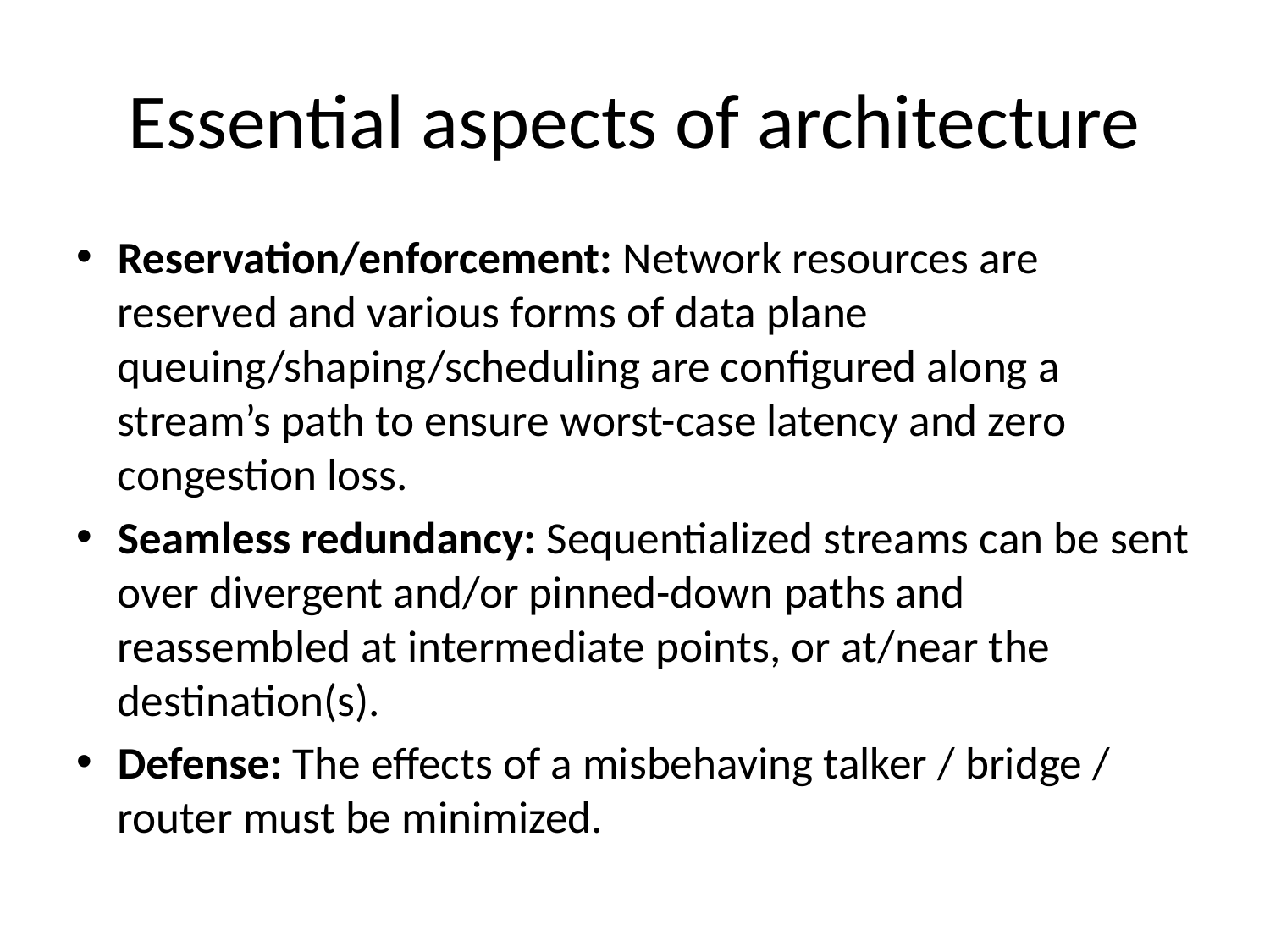

# Essential aspects of architecture
Reservation/enforcement: Network resources are reserved and various forms of data plane queuing/shaping/scheduling are configured along a stream’s path to ensure worst-case latency and zero congestion loss.
Seamless redundancy: Sequentialized streams can be sent over divergent and/or pinned-down paths and reassembled at intermediate points, or at/near the destination(s).
Defense: The effects of a misbehaving talker / bridge / router must be minimized.